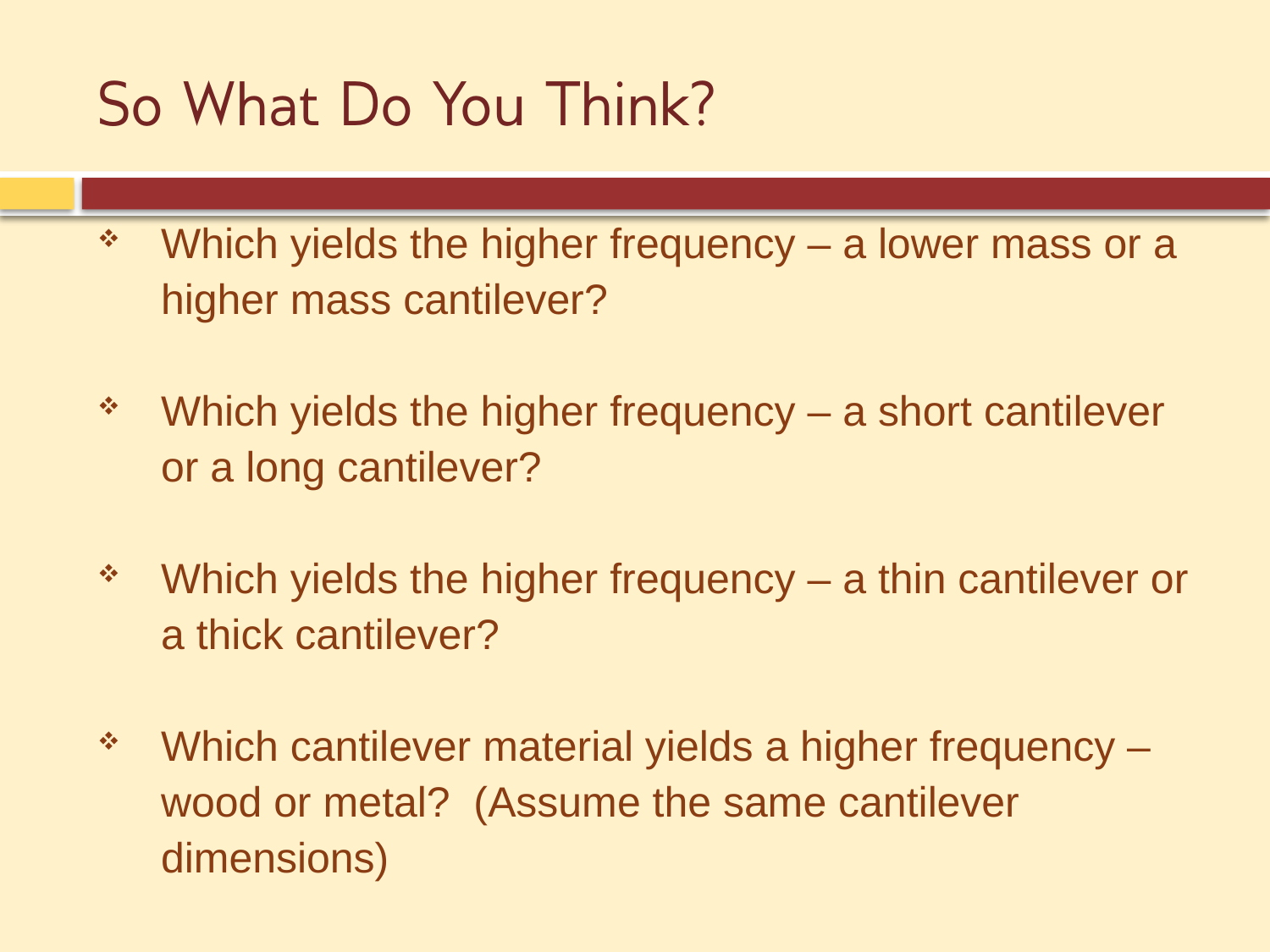

# So What Do You Think?
Which yields the higher frequency – a lower mass or a higher mass cantilever?

Which yields the higher frequency – a short cantilever or a long cantilever?

Which yields the higher frequency – a thin cantilever or a thick cantilever?

Which cantilever material yields a higher frequency – wood or metal?  (Assume the same cantilever dimensions)